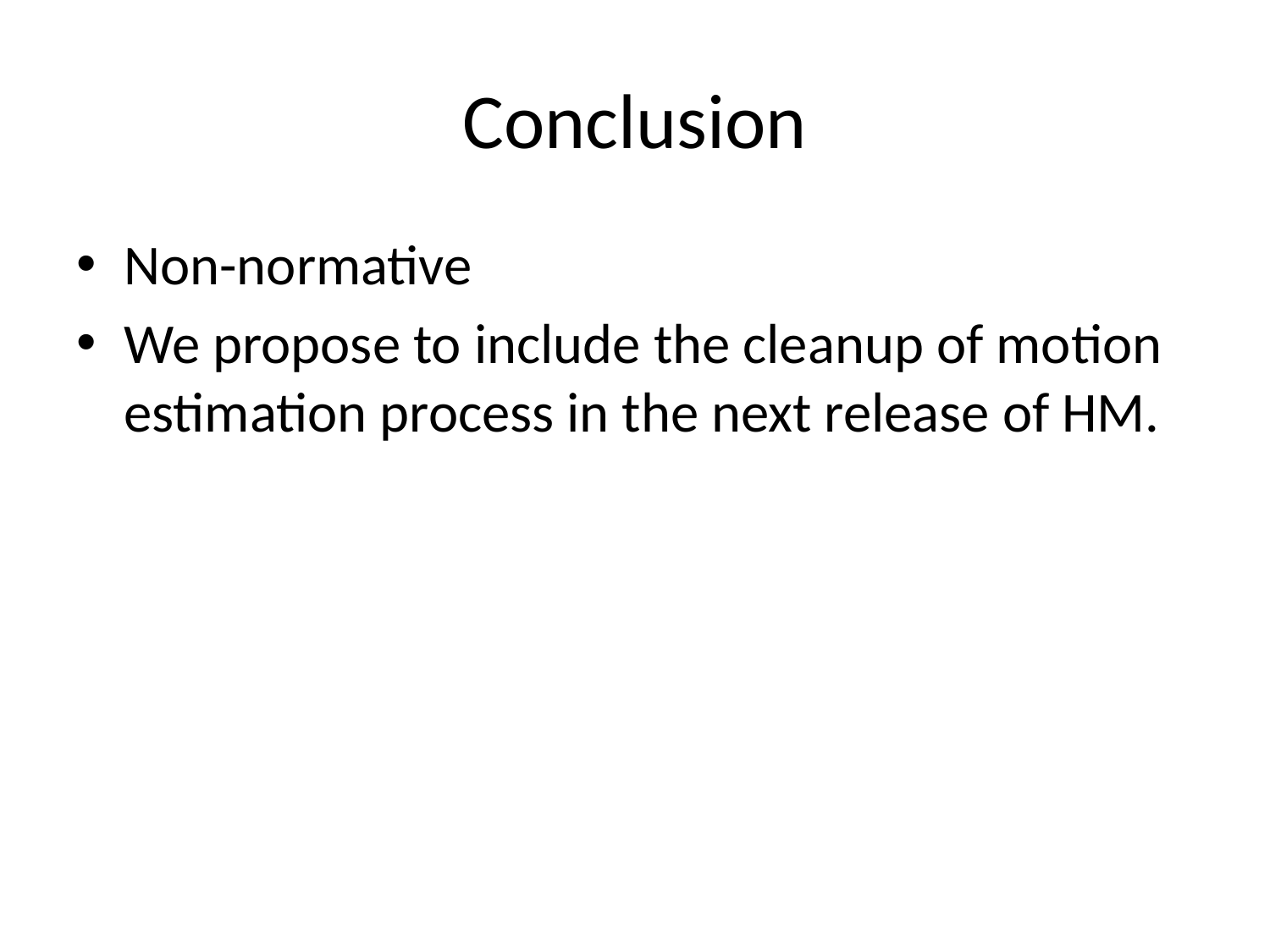

# Conclusion
Non-normative
We propose to include the cleanup of motion estimation process in the next release of HM.